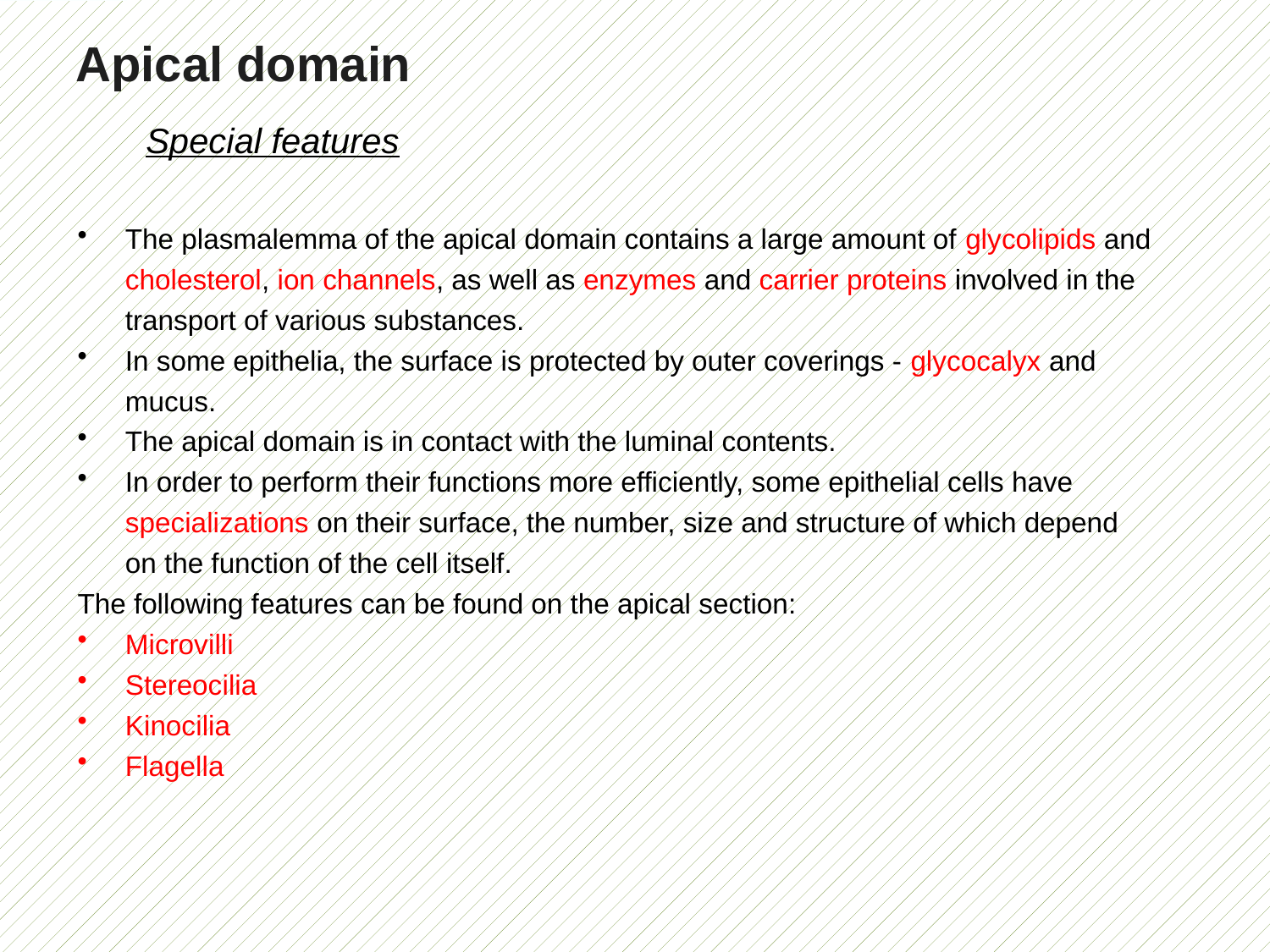

# Apical domain
Special features

The plasmalemma of the apical domain contains a large amount of glycolipids and cholesterol, ion channels, as well as enzymes and carrier proteins involved in the transport of various substances.
In some epithelia, the surface is protected by outer coverings - glycocalyx and mucus.
The apical domain is in contact with the luminal contents.
In order to perform their functions more efficiently, some epithelial cells have specializations on their surface, the number, size and structure of which depend on the function of the cell itself.
The following features can be found on the apical section:
Microvilli
Stereocilia
Kinocilia
Flagella